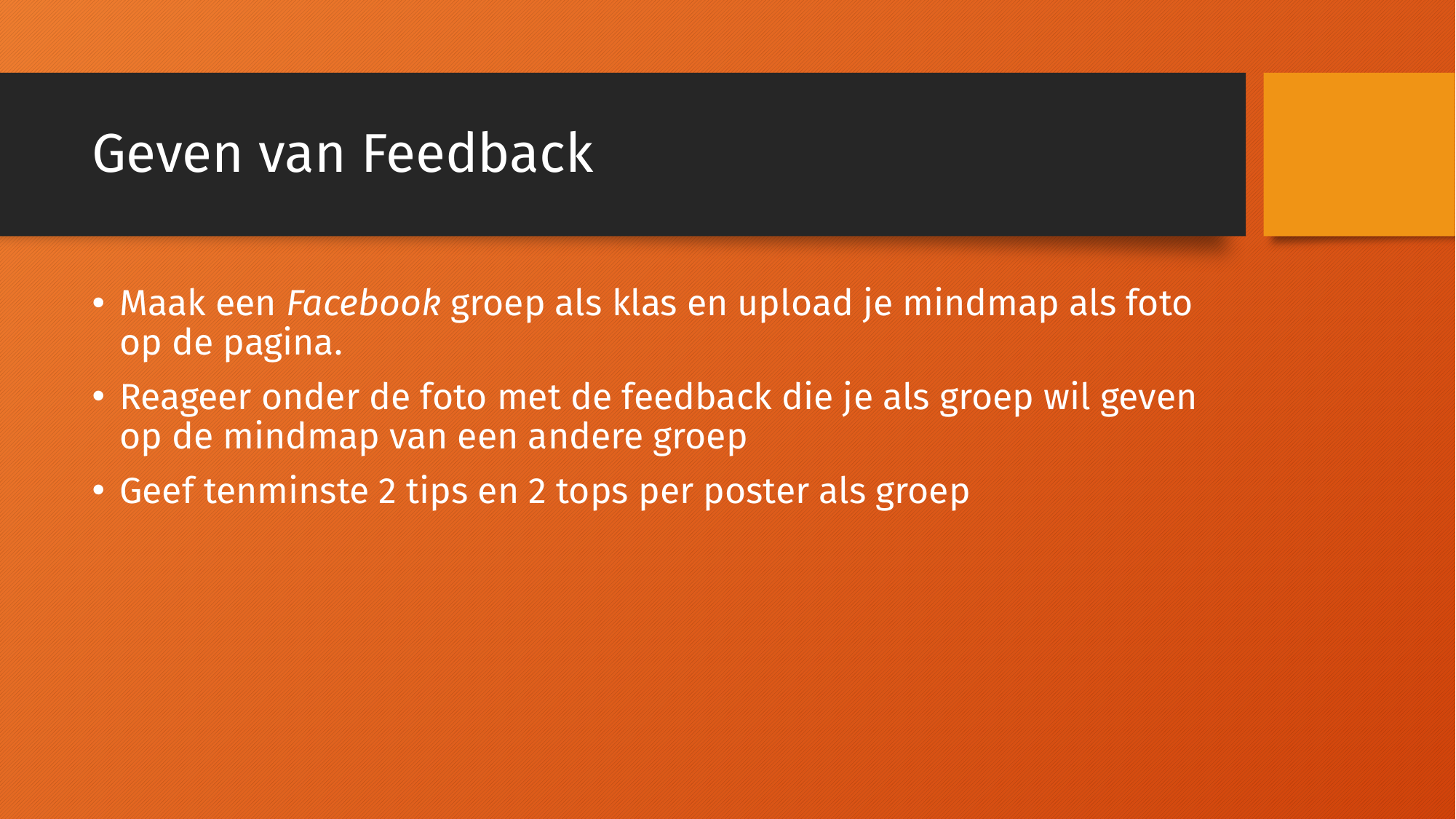

# Geven van Feedback
Maak een Facebook groep als klas en upload je mindmap als foto op de pagina.
Reageer onder de foto met de feedback die je als groep wil geven op de mindmap van een andere groep
Geef tenminste 2 tips en 2 tops per poster als groep